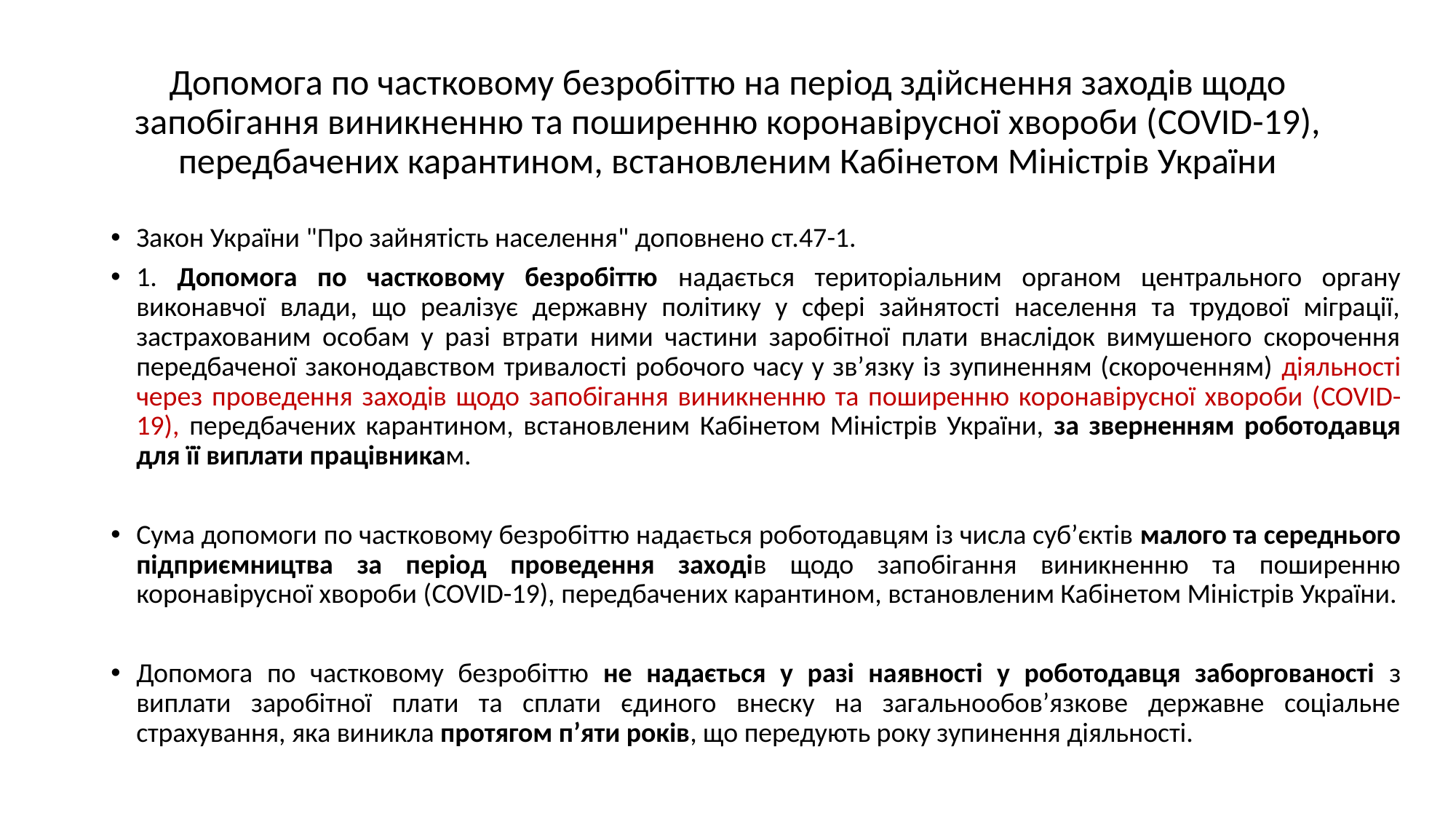

# Допомога по частковому безробіттю на період здійснення заходів щодо запобігання виникненню та поширенню коронавірусної хвороби (COVID-19), передбачених карантином, встановленим Кабінетом Міністрів України
Закон України "Про зайнятість населення" доповнено ст.47-1.
1. Допомога по частковому безробіттю надається територіальним органом центрального органу виконавчої влади, що реалізує державну політику у сфері зайнятості населення та трудової міграції, застрахованим особам у разі втрати ними частини заробітної плати внаслідок вимушеного скорочення передбаченої законодавством тривалості робочого часу у зв’язку із зупиненням (скороченням) діяльності через проведення заходів щодо запобігання виникненню та поширенню коронавірусної хвороби (COVID-19), передбачених карантином, встановленим Кабінетом Міністрів України, за зверненням роботодавця для її виплати працівникам.

Сума допомоги по частковому безробіттю надається роботодавцям із числа суб’єктів малого та середнього підприємництва за період проведення заходів щодо запобігання виникненню та поширенню коронавірусної хвороби (COVID-19), передбачених карантином, встановленим Кабінетом Міністрів України.

Допомога по частковому безробіттю не надається у разі наявності у роботодавця заборгованості з виплати заробітної плати та сплати єдиного внеску на загальнообов’язкове державне соціальне страхування, яка виникла протягом п’яти років, що передують року зупинення діяльності.